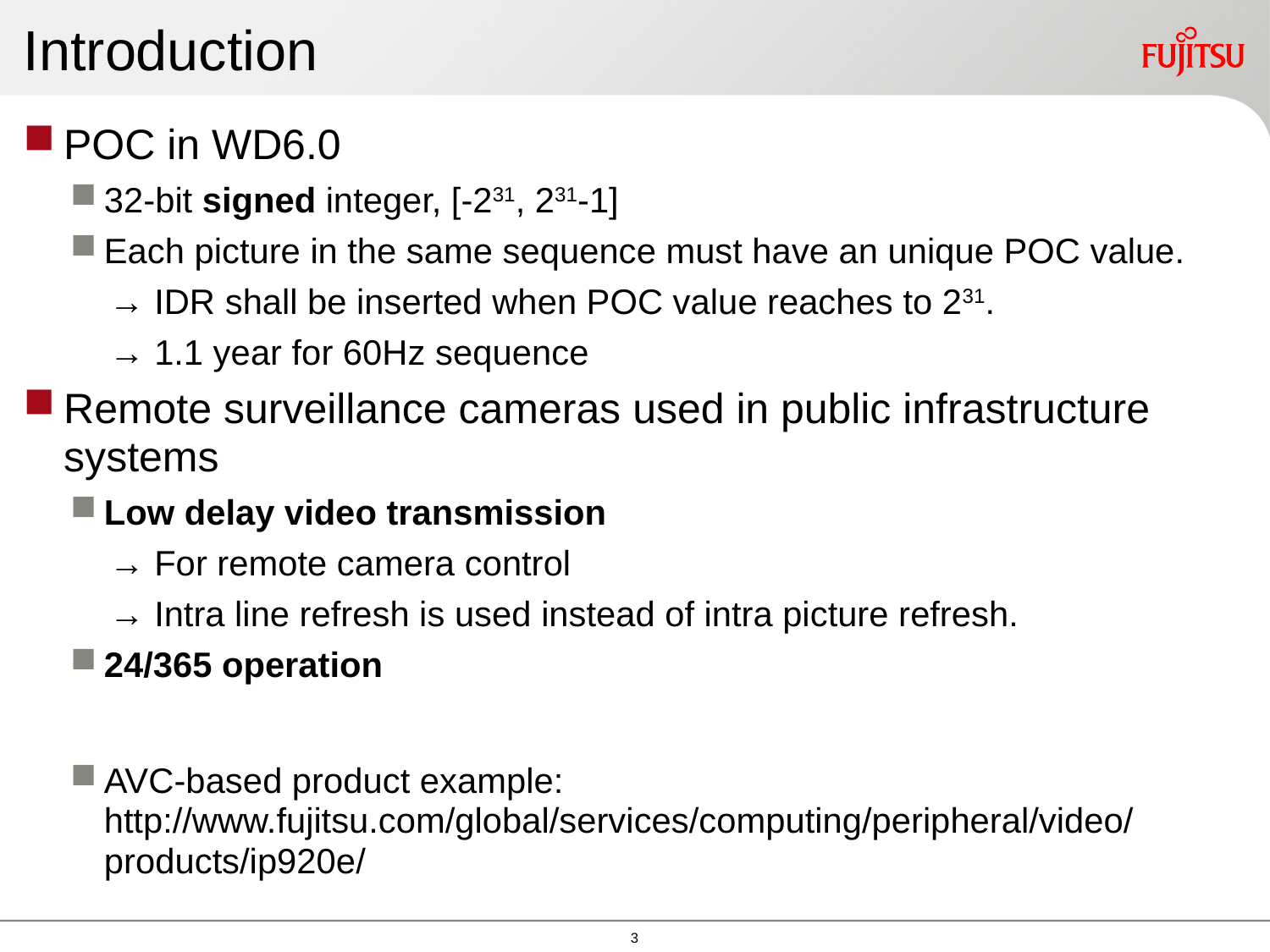

# Introduction
POC in WD6.0
32-bit signed integer, [-231, 231-1]
Each picture in the same sequence must have an unique POC value.
    → IDR shall be inserted when POC value reaches to 231.
    → 1.1 year for 60Hz sequence
Remote surveillance cameras used in public infrastructure systems
Low delay video transmission
    → For remote camera control
    → Intra line refresh is used instead of intra picture refresh.
24/365 operation

AVC-based product example: http://www.fujitsu.com/global/services/computing/peripheral/video/products/ip920e/

3